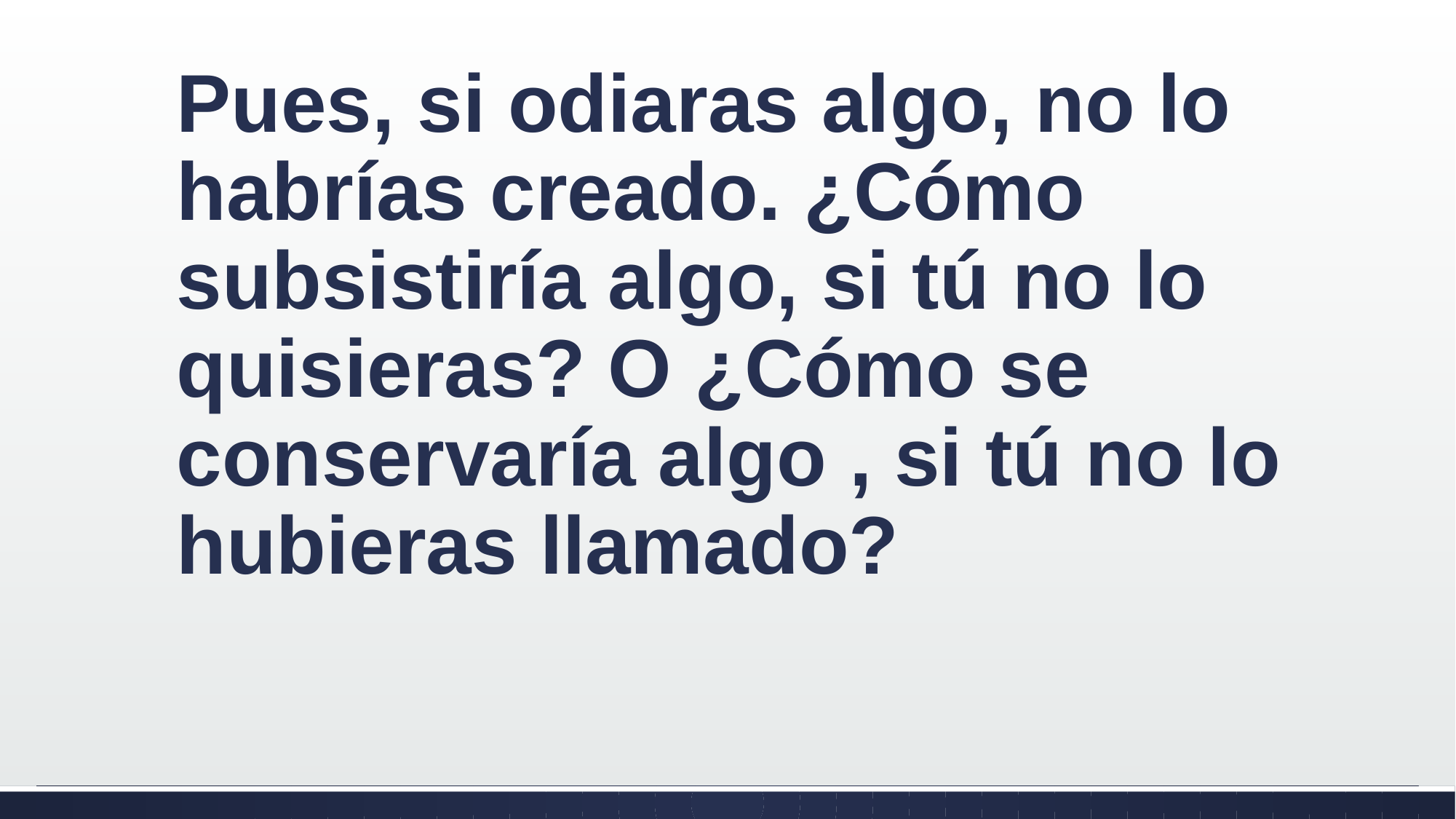

#
Pues, si odiaras algo, no lo habrías creado. ¿Cómo subsistiría algo, si tú no lo quisieras? O ¿Cómo se conservaría algo , si tú no lo hubieras llamado?